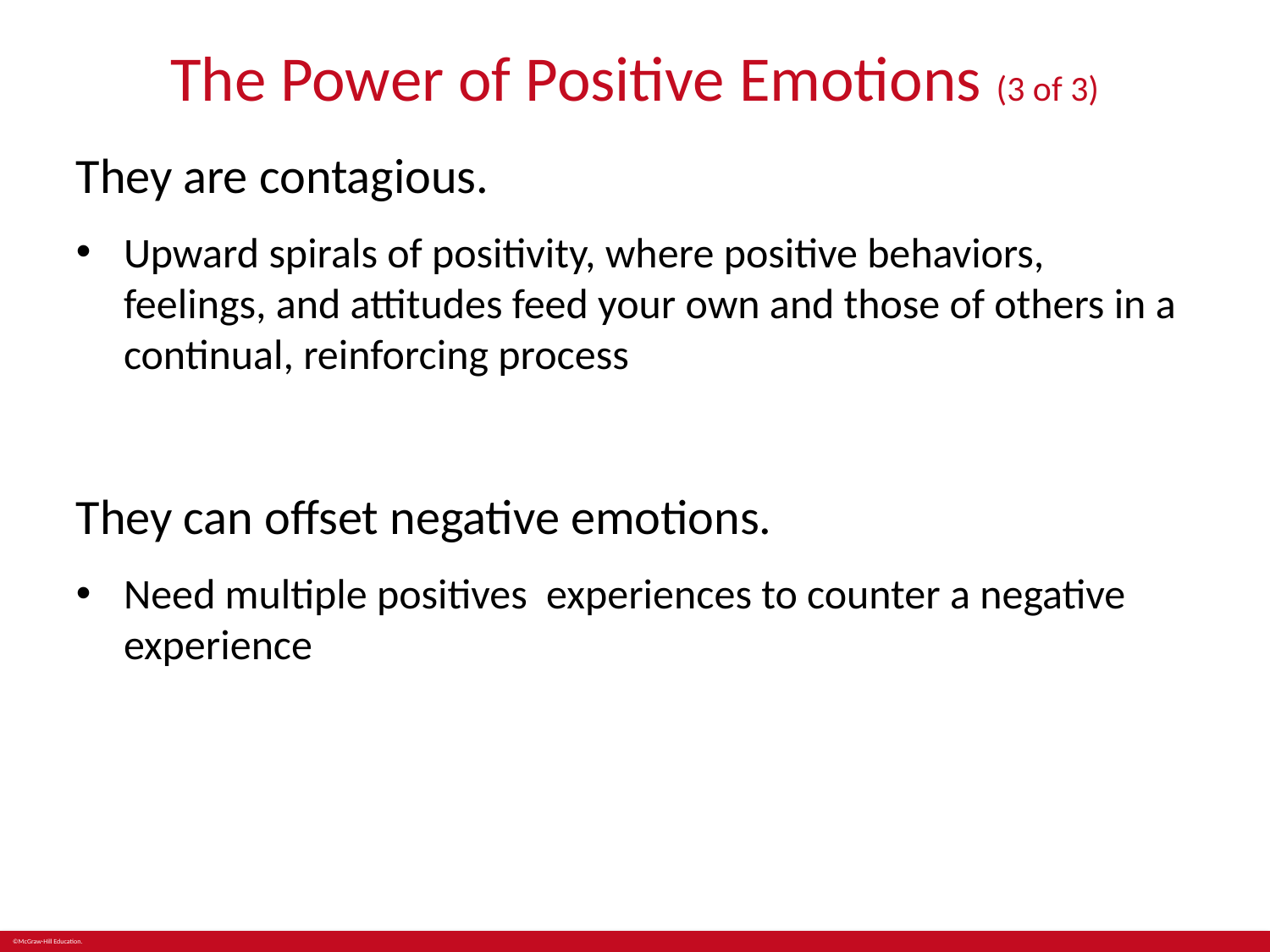

# The Power of Positive Emotions (3 of 3)
They are contagious.
Upward spirals of positivity, where positive behaviors, feelings, and attitudes feed your own and those of others in a continual, reinforcing process

They can offset negative emotions.
Need multiple positives  experiences to counter a negative experience